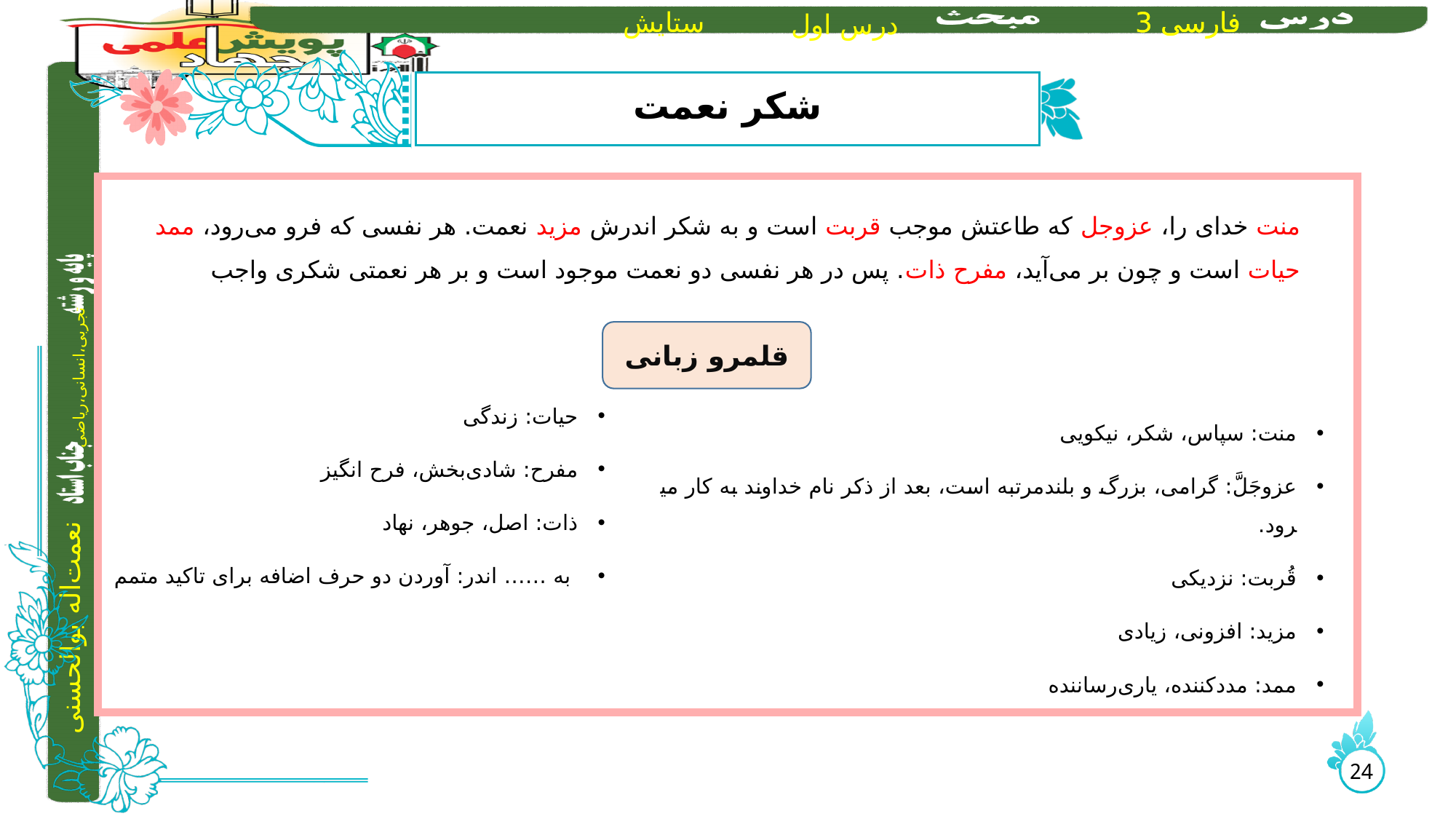

# شکر نعمت
منت خدای را، عزوجل که طاعتش موجب قربت است و به شکر اندرش مزید نعمت. هر نفسی که فرو می‌رود، ممد حیات است و چون بر می‌آید، مفرح ذات. پس در هر نفسی دو نعمت موجود است و بر هر نعمتی شکری واجب
حیات: زندگی
مفرح: شادی‌بخش، فرح انگیز
ذات: اصل، جوهر، نهاد
 به …… اندر: آوردن دو حرف اضافه برای تاکید متمم

منت: سپاس، شکر، نیکویی
عزوجَلَّ: گرامی، بزرگ و بلندمرتبه است، بعد از ذکر نام خداوند به کار می­رود.
قُربت: نزدیکی
مزید: افزونی، زیادی
ممد: مددکننده، یاری‌رساننده